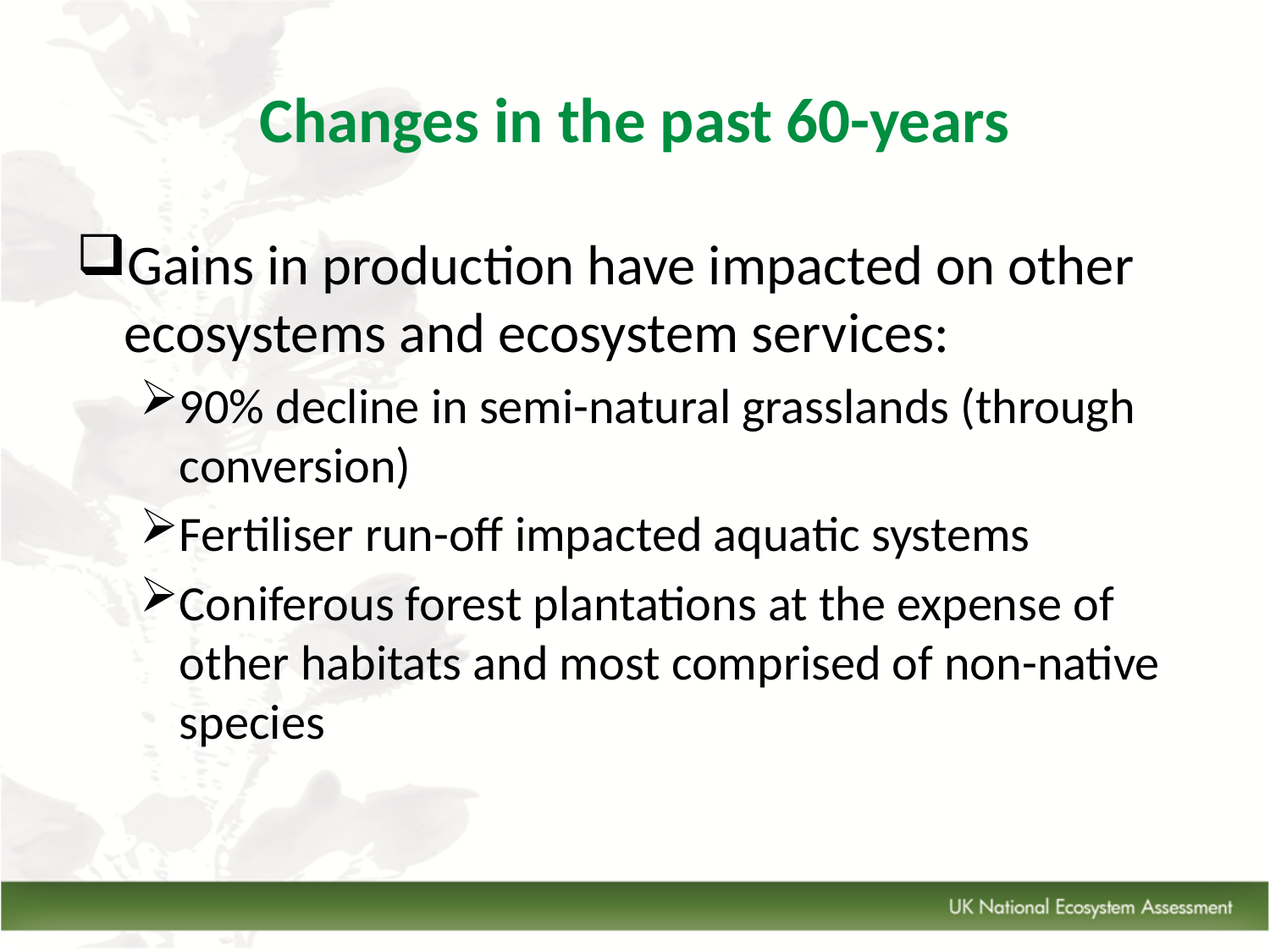

# Changes in the past 60-years
Gains in production have impacted on other ecosystems and ecosystem services:
90% decline in semi-natural grasslands (through conversion)
Fertiliser run-off impacted aquatic systems
Coniferous forest plantations at the expense of other habitats and most comprised of non-native species